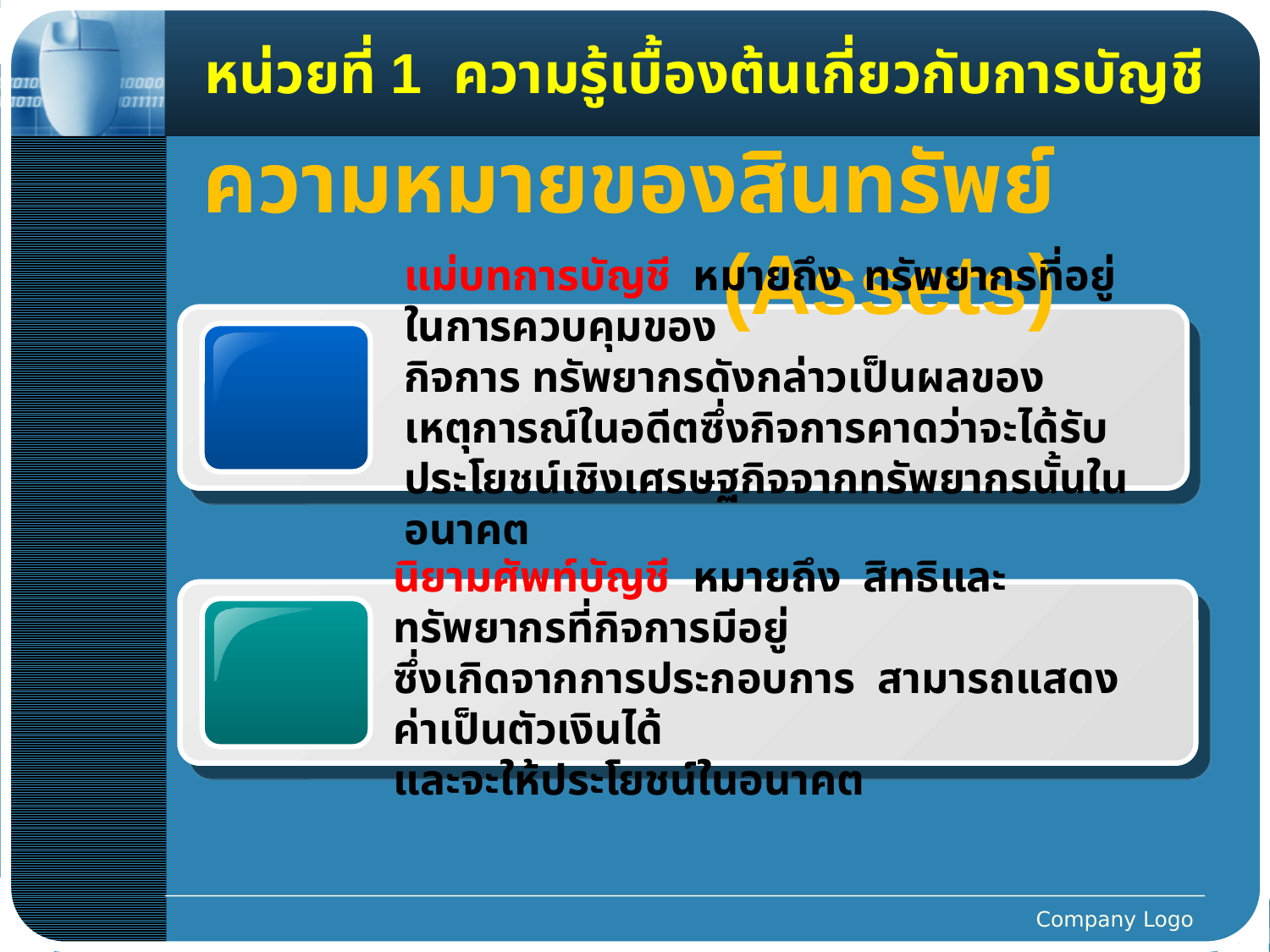

หน่วยที่ 1  ความรู้เบื้องต้นเกี่ยวกับการบัญชี
# ความหมายของสินทรัพย์ (Assets)

แม่บทการบัญชี  หมายถึง  ทรัพยากรที่อยู่ในการควบคุมของ
กิจการ ทรัพยากรดังกล่าวเป็นผลของเหตุการณ์ในอดีตซึ่งกิจการคาดว่าจะได้รับประโยชน์เชิงเศรษฐกิจจากทรัพยากรนั้นในอนาคต

นิยามศัพท์บัญชี  หมายถึง  สิทธิและทรัพยากรที่กิจการมีอยู่
ซึ่งเกิดจากการประกอบการ  สามารถแสดงค่าเป็นตัวเงินได้
และจะให้ประโยชน์ในอนาคต
Company Logo